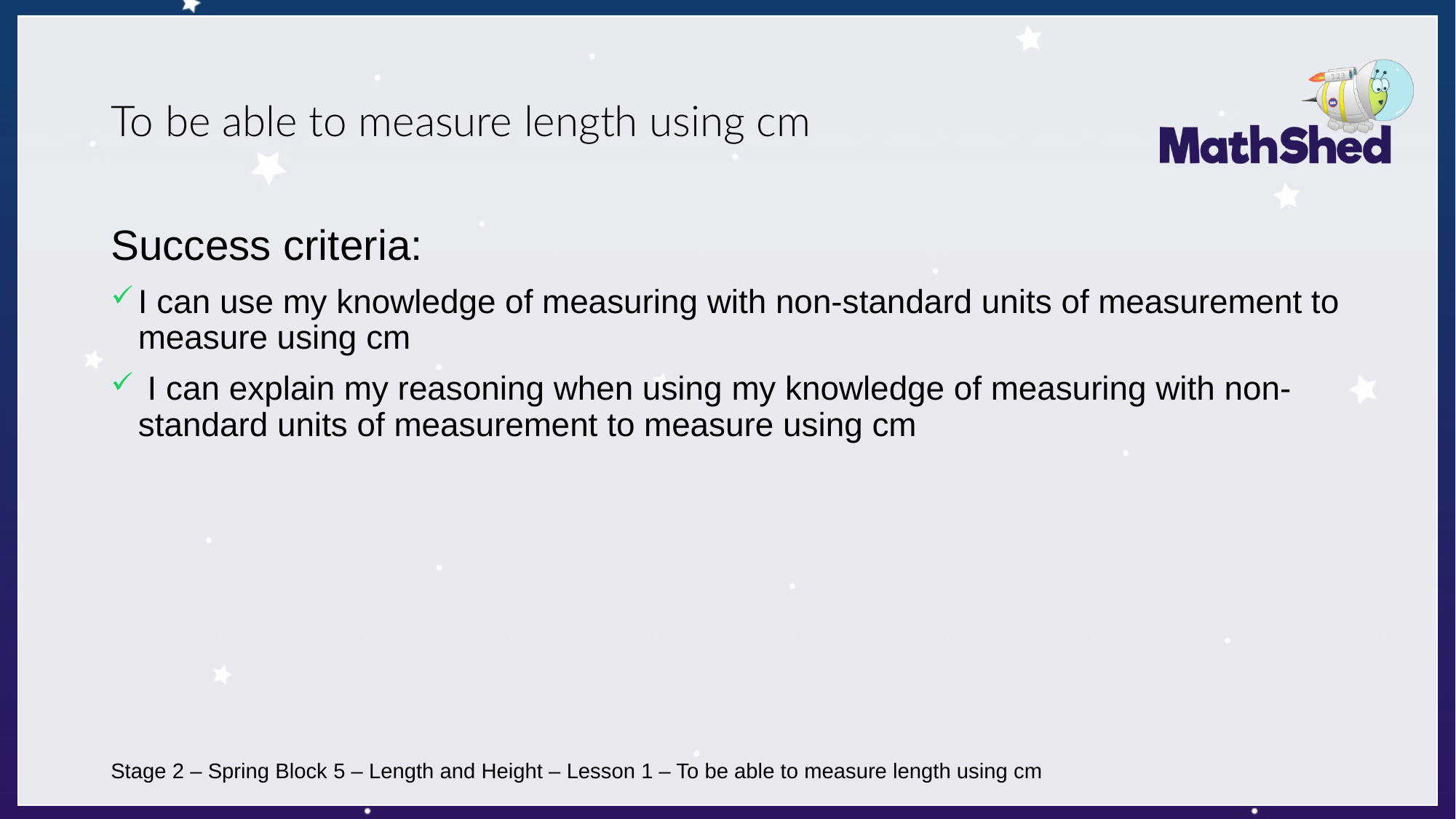

# To be able to measure length using cm
Success criteria:
I can use my knowledge of measuring with non-standard units of measurement to measure using cm
 I can explain my reasoning when using my knowledge of measuring with non-standard units of measurement to measure using cm
Stage 2 – Spring Block 5 – Length and Height – Lesson 1 – To be able to measure length using cm